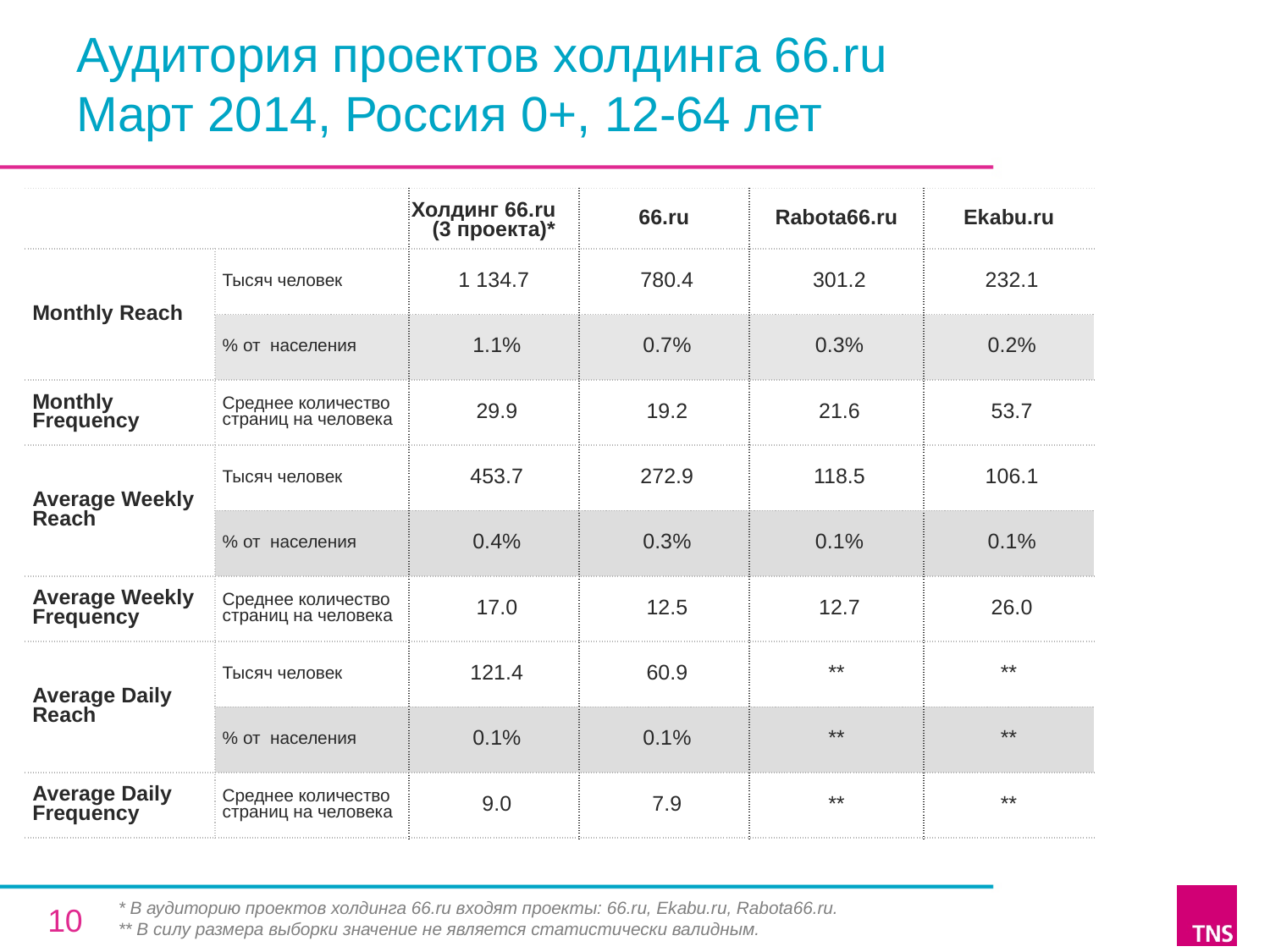

# Аудитория проектов холдинга 66.ru Март 2014, Россия 0+, 12-64 лет
|  |  | Холдинг 66.ru (3 проекта)\* | 66.ru | Rabota66.ru | Ekabu.ru |
| --- | --- | --- | --- | --- | --- |
| Monthly Reach | Тысяч человек | 1 134.7 | 780.4 | 301.2 | 232.1 |
|  | % от населения | 1.1% | 0.7% | 0.3% | 0.2% |
| Monthly Frequency | Среднее количество страниц на человека | 29.9 | 19.2 | 21.6 | 53.7 |
| Average Weekly Reach | Тысяч человек | 453.7 | 272.9 | 118.5 | 106.1 |
|  | % от населения | 0.4% | 0.3% | 0.1% | 0.1% |
| Average Weekly Frequency | Среднее количество страниц на человека | 17.0 | 12.5 | 12.7 | 26.0 |
| Average Daily Reach | Тысяч человек | 121.4 | 60.9 | \*\* | \*\* |
|  | % от населения | 0.1% | 0.1% | \*\* | \*\* |
| Average Daily Frequency | Среднее количество страниц на человека | 9.0 | 7.9 | \*\* | \*\* |
* В аудиторию проектов холдинга 66.ru входят проекты: 66.ru, Ekabu.ru, Rabota66.ru.
** В силу размера выборки значение не является статистически валидным.
10